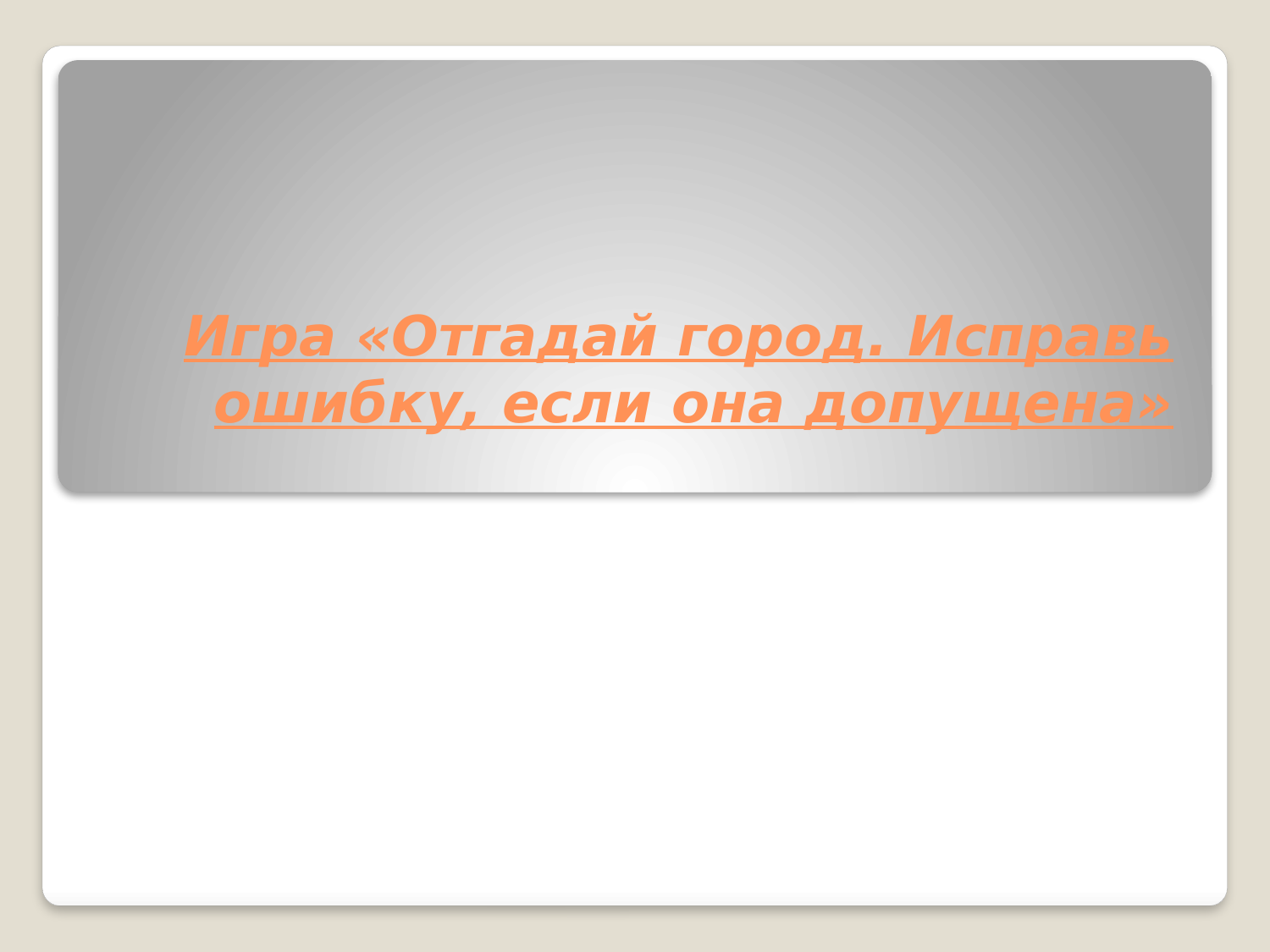

# Игра «Отгадай город. Исправь ошибку, если она допущена»